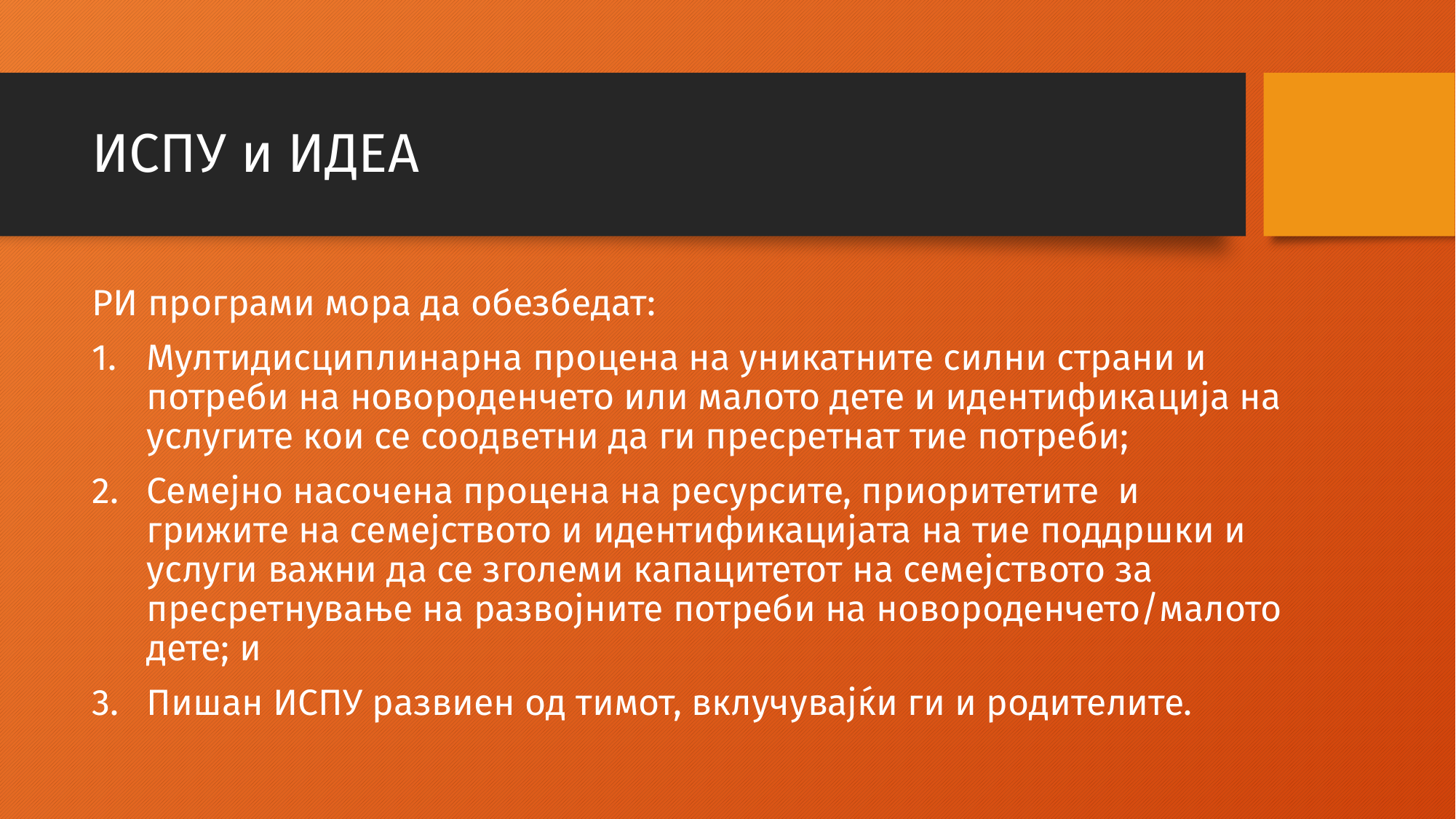

# ИСПУ и ИДЕА
РИ програми мора да обезбедат:
Мултидисциплинарна процена на уникатните силни страни и потреби на новороденчето или малото дете и идентификација на услугите кои се соодветни да ги пресретнат тие потреби;
Семејно насочена процена на ресурсите, приоритетите  и грижите на семејството и идентификацијата на тие поддршки и услуги важни да се зголеми капацитетот на семејството за пресретнување на развојните потреби на новороденчето/малото дете; и
Пишан ИСПУ развиен од тимот, вклучувајќи ги и родителите.